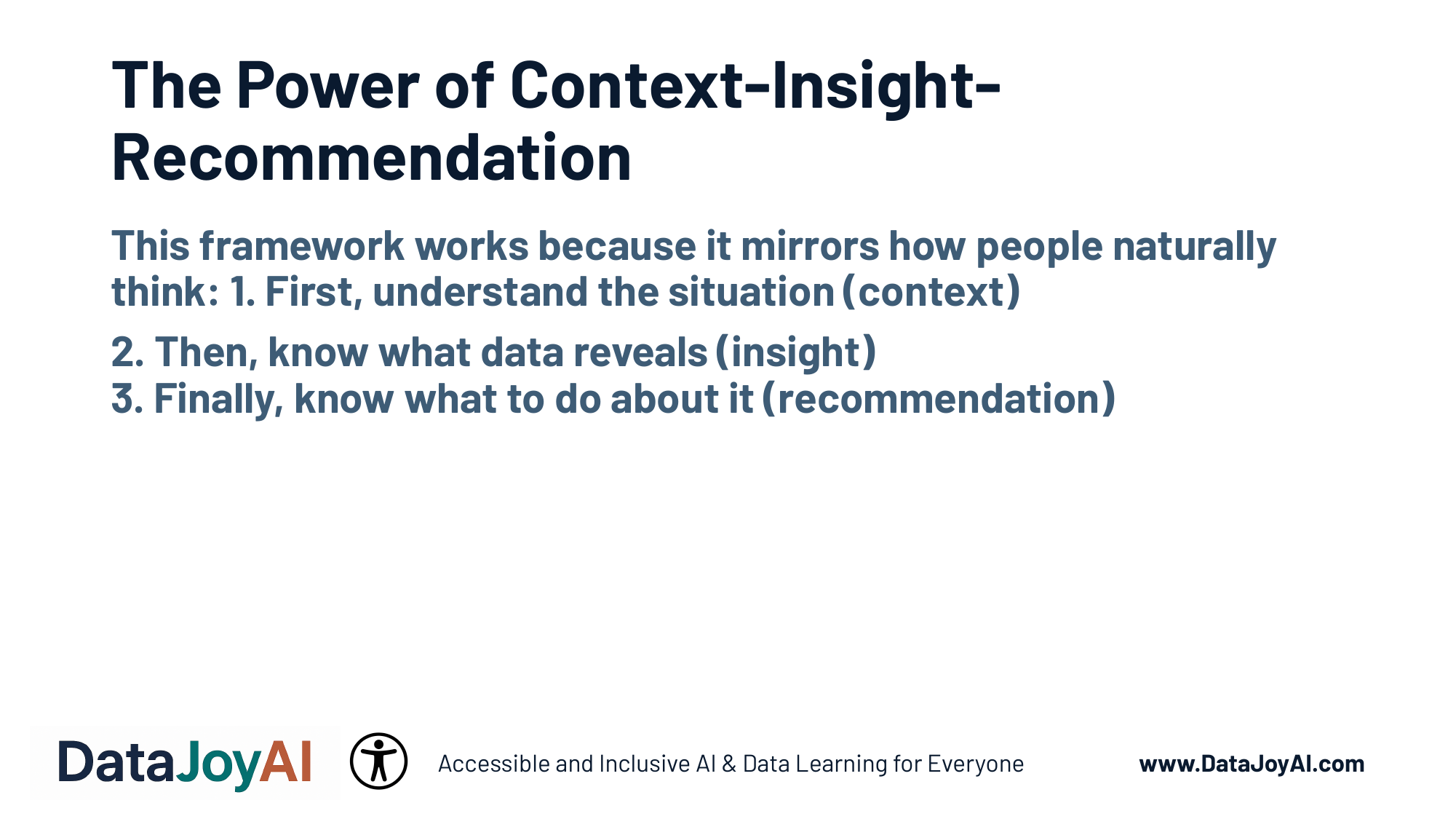

# The Power of Context-Insight-Recommendation
This framework works because it mirrors how people naturally think: 1. First, understand the situation (context)
2. Then, know what data reveals (insight)
3. Finally, know what to do about it (recommendation)